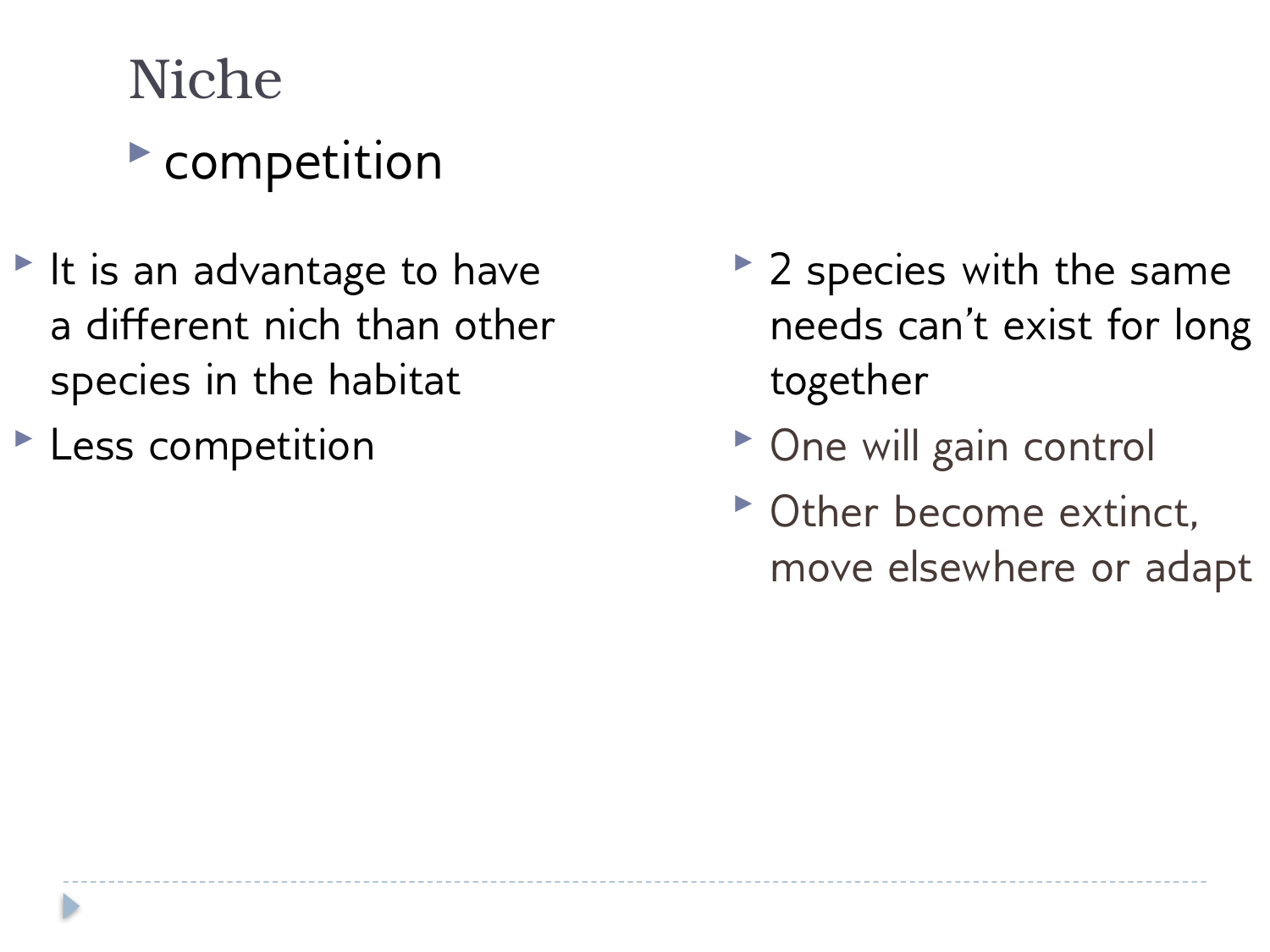

Niche
competition
It is an advantage to have a different nich than other species in the habitat
Less competition
2 species with the same needs can’t exist for long together
One will gain control
Other become extinct, move elsewhere or adapt